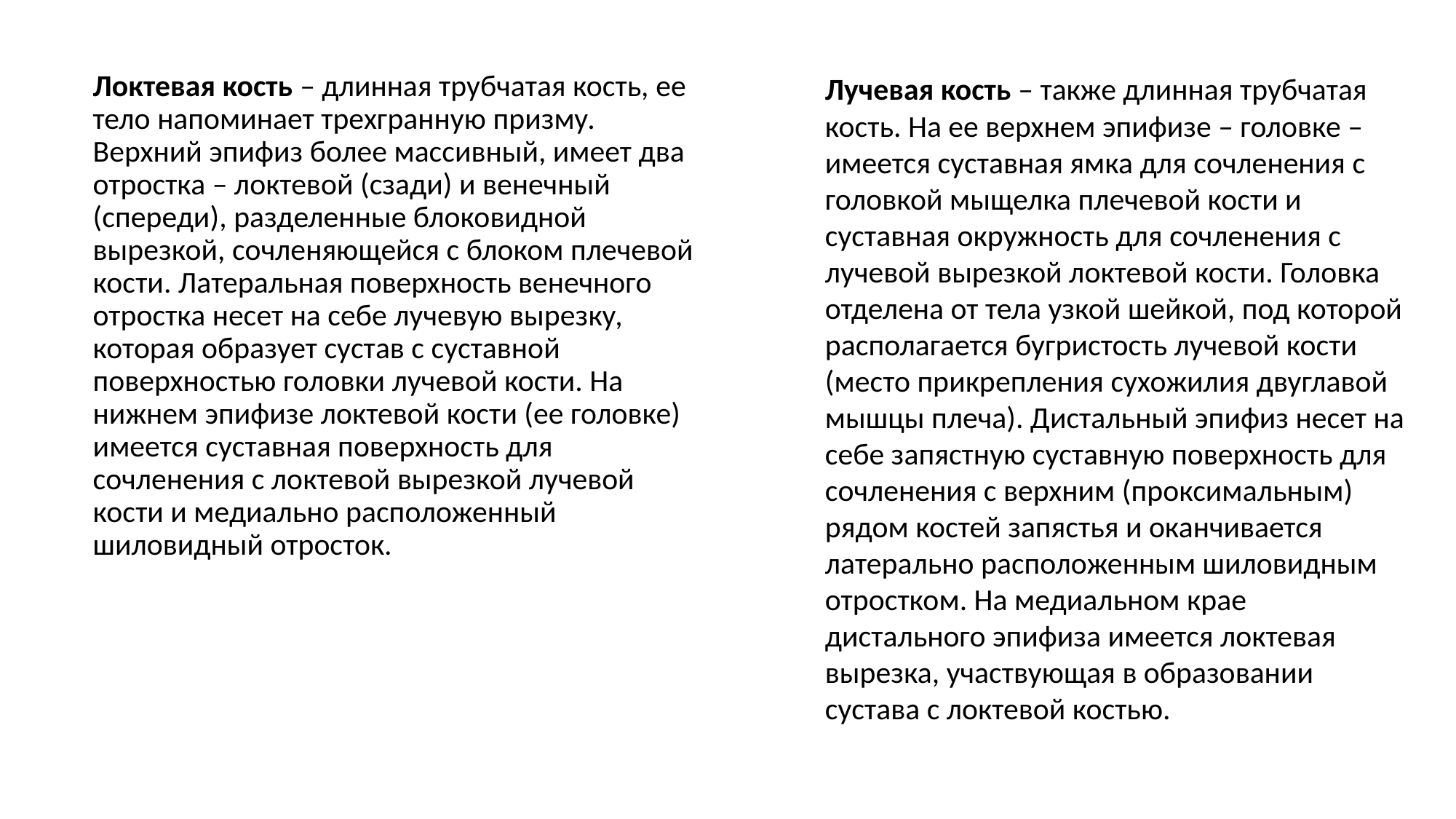

Локтевая кость – длинная трубчатая кость, ее тело напоминает трехгранную призму. Верхний эпифиз более массивный, имеет два отростка – локтевой (сзади) и венечный (спереди), разделенные блоковидной вырезкой, сочленяющейся с блоком плечевой кости. Латеральная поверхность венечного отростка несет на себе лучевую вырезку, которая образует сустав с суставной поверхностью головки лучевой кости. На нижнем эпифизе локтевой кости (ее головке) имеется суставная поверхность для сочленения с локтевой вырезкой лучевой кости и медиально расположенный шиловидный отросток.
Лучевая кость – также длинная трубчатая кость. На ее верхнем эпифизе – головке – имеется суставная ямка для сочленения с головкой мыщелка плечевой кости и суставная окружность для сочленения с лучевой вырезкой локтевой кости. Головка отделена от тела узкой шейкой, под которой располагается бугристость лучевой кости (место прикрепления сухожилия двуглавой мышцы плеча). Дистальный эпифиз несет на себе запястную суставную поверхность для сочленения с верхним (проксимальным) рядом костей запястья и оканчивается латерально расположенным шиловидным отростком. На медиальном крае дистального эпифиза имеется локтевая вырезка, участвующая в образовании сустава с локтевой костью.